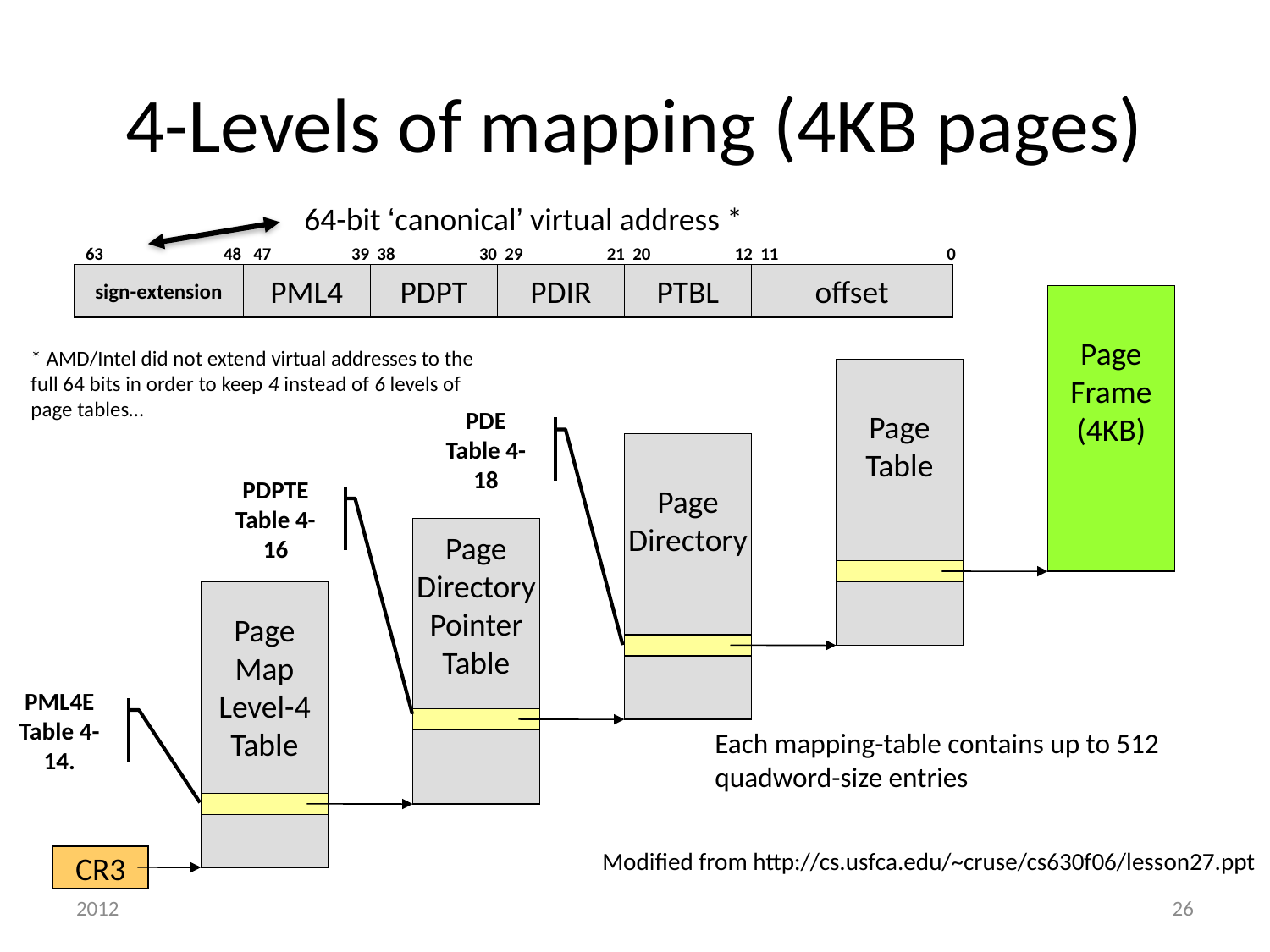

# 4-Levels of mapping (4KB pages)
64-bit ‘canonical’ virtual address *
 63                              48   47                    39  38                     30  29                     21  20                     12  11                                          0
sign-extension
PML4
PDPT
PDIR
PTBL
offset
Page
Frame
(4KB)

* AMD/Intel did not extend virtual addresses to the full 64 bits in order to keep 4 instead of 6 levels of page tables…
Page
Table

PDE
Table 4-18
Page
Directory

PDPTE
Table 4-16
Page
Directory
Pointer
Table

Page
Map
Level-4
Table

PML4E
Table 4-14.

Each mapping-table contains up to 512 quadword-size entries

Modified from http://cs.usfca.edu/~cruse/cs630f06/lesson27.ppt
CR3

2012

26